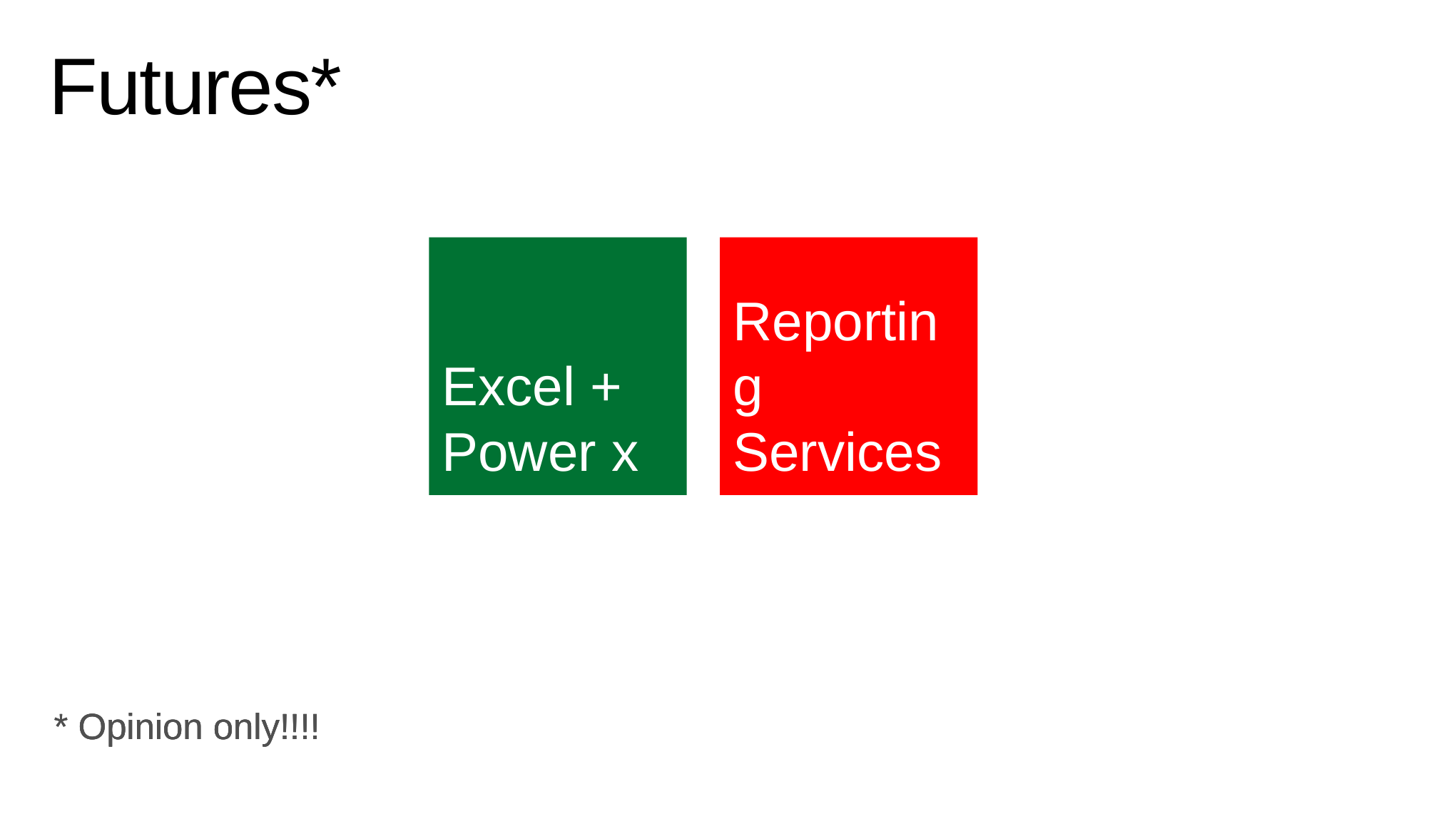

# Futures*
Excel + Power x
Reporting Services
* Opinion only!!!!
* Opinion only!!!!
* Opinion only!!!!